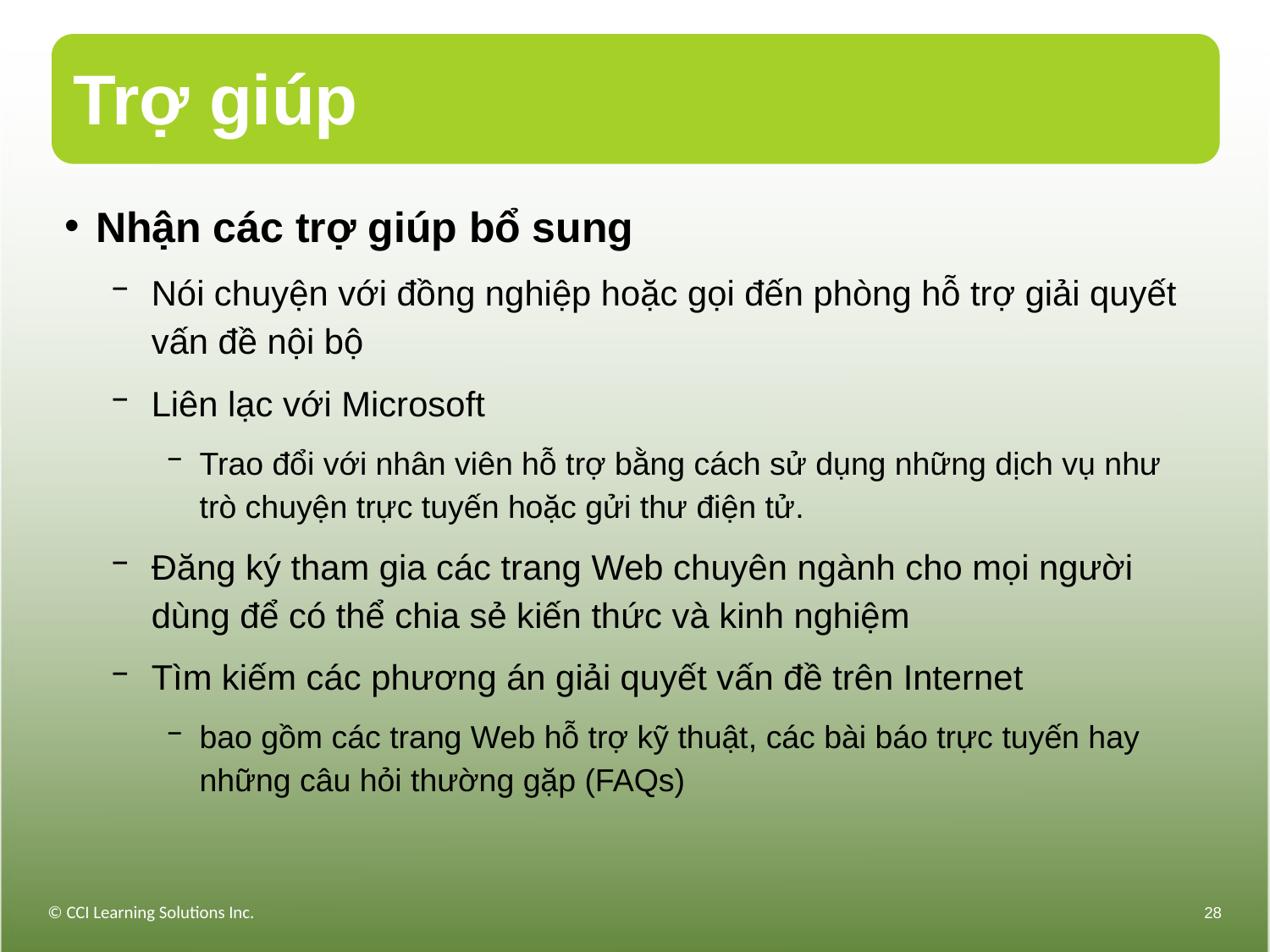

# Trợ giúp
Nhận các trợ giúp bổ sung
Nói chuyện với đồng nghiệp hoặc gọi đến phòng hỗ trợ giải quyết vấn đề nội bộ
Liên lạc với Microsoft
Trao đổi với nhân viên hỗ trợ bằng cách sử dụng những dịch vụ như trò chuyện trực tuyến hoặc gửi thư điện tử.
Đăng ký tham gia các trang Web chuyên ngành cho mọi người dùng để có thể chia sẻ kiến thức và kinh nghiệm
Tìm kiếm các phương án giải quyết vấn đề trên Internet
bao gồm các trang Web hỗ trợ kỹ thuật, các bài báo trực tuyến hay những câu hỏi thường gặp (FAQs)
© CCI Learning Solutions Inc.
28